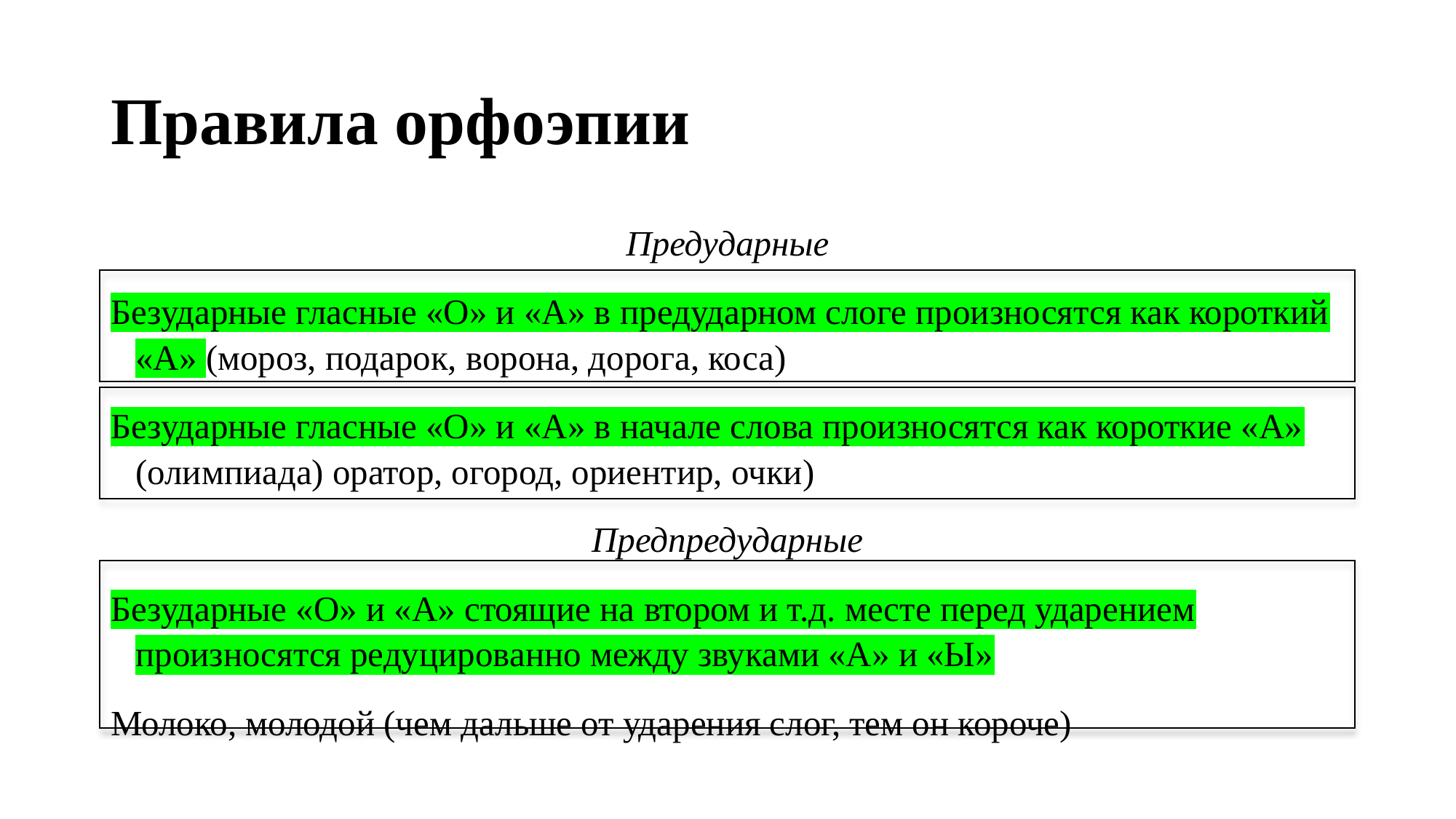

# Правила орфоэпии
Предударные
Безударные гласные «О» и «А» в предударном слоге произносятся как короткий «А» (мороз, подарок, ворона, дорога, коса)
Безударные гласные «О» и «А» в начале слова произносятся как короткие «А» (олимпиада) оратор, огород, ориентир, очки)
Предпредударные
Безударные «О» и «А» стоящие на втором и т.д. месте перед ударением произносятся редуцированно между звуками «А» и «Ы»
Молоко, молодой (чем дальше от ударения слог, тем он короче)